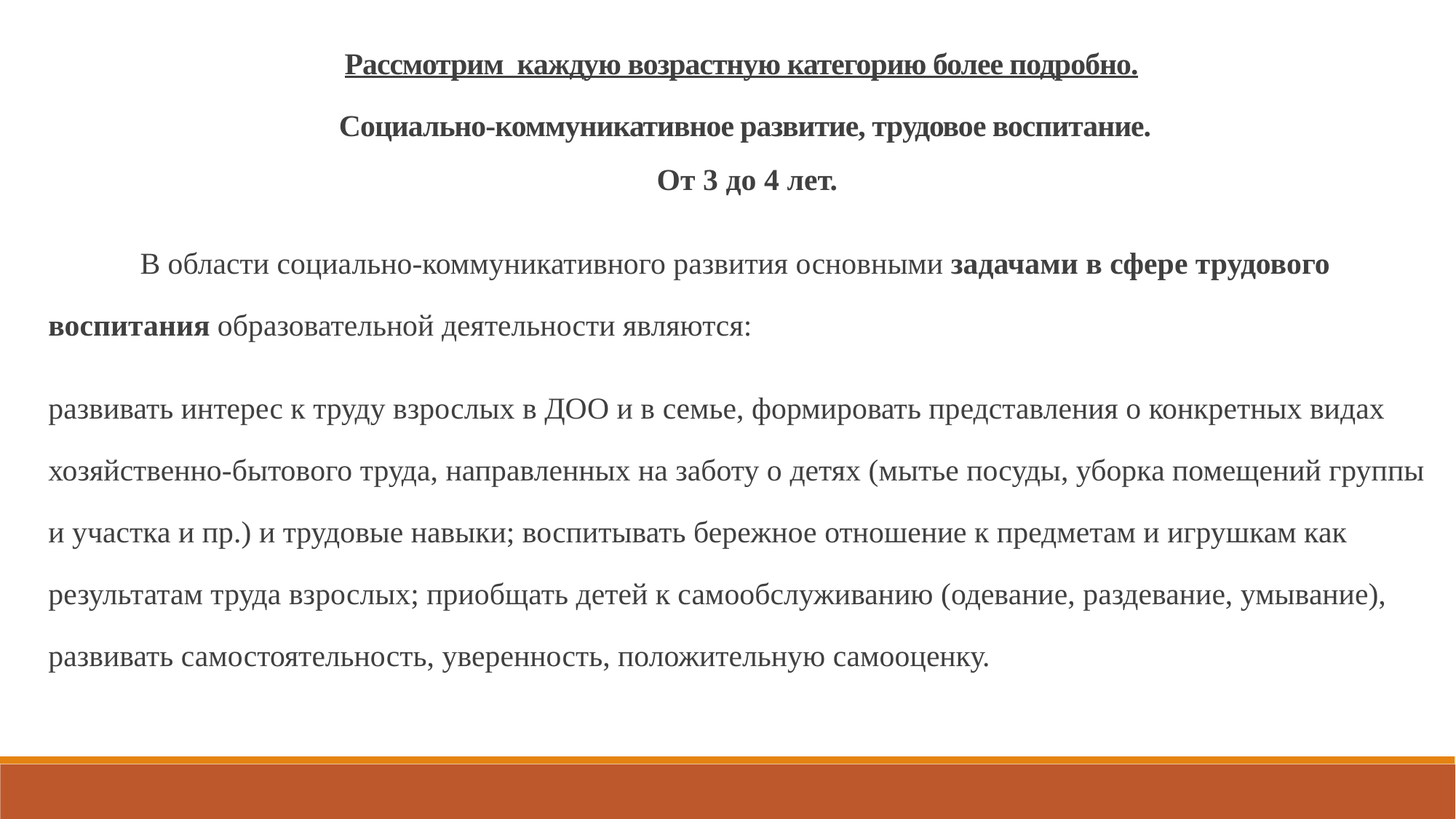

Рассмотрим  каждую возрастную категорию более подробно.
 Социально-коммуникативное развитие, трудовое воспитание.
 От 3 до 4 лет.
            В области социально-коммуникативного развития основными задачами в сфере трудового воспитания образовательной деятельности являются:
развивать интерес к труду взрослых в ДОО и в семье, формировать представления о конкретных видах хозяйственно-бытового труда, направленных на заботу о детях (мытье посуды, уборка помещений группы и участка и пр.) и трудовые навыки; воспитывать бережное отношение к предметам и игрушкам как результатам труда взрослых; приобщать детей к самообслуживанию (одевание, раздевание, умывание), развивать самостоятельность, уверенность, положительную самооценку.